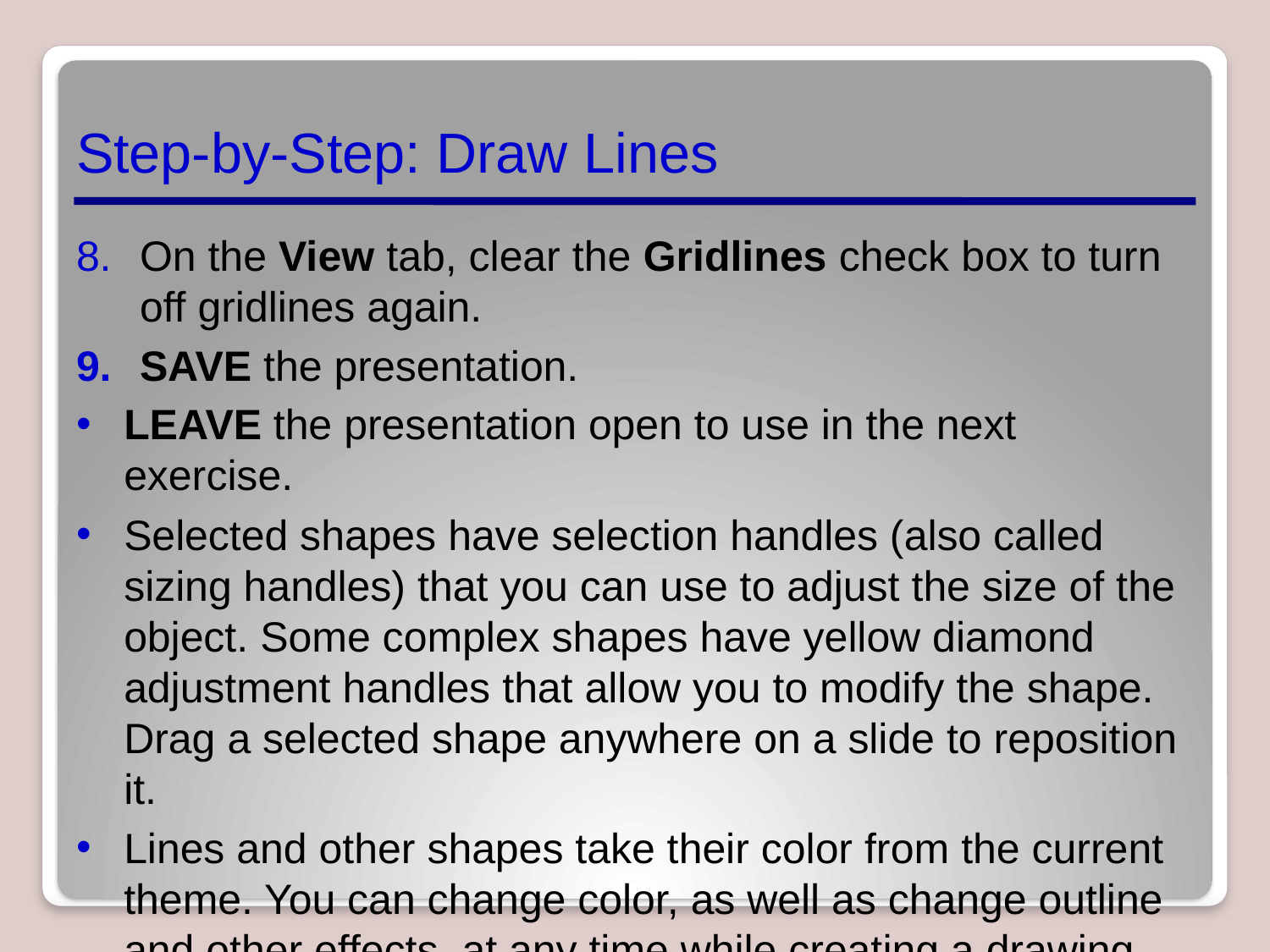

# Step-by-Step: Draw Lines
On the View tab, clear the Gridlines check box to turn off gridlines again.
SAVE the presentation.
LEAVE the presentation open to use in the next exercise.
Selected shapes have selection handles (also called sizing handles) that you can use to adjust the size of the object. Some complex shapes have yellow diamond adjustment handles that allow you to modify the shape. Drag a selected shape anywhere on a slide to reposition it.
Lines and other shapes take their color from the current theme. You can change color, as well as change outline and other effects, at any time while creating a drawing.